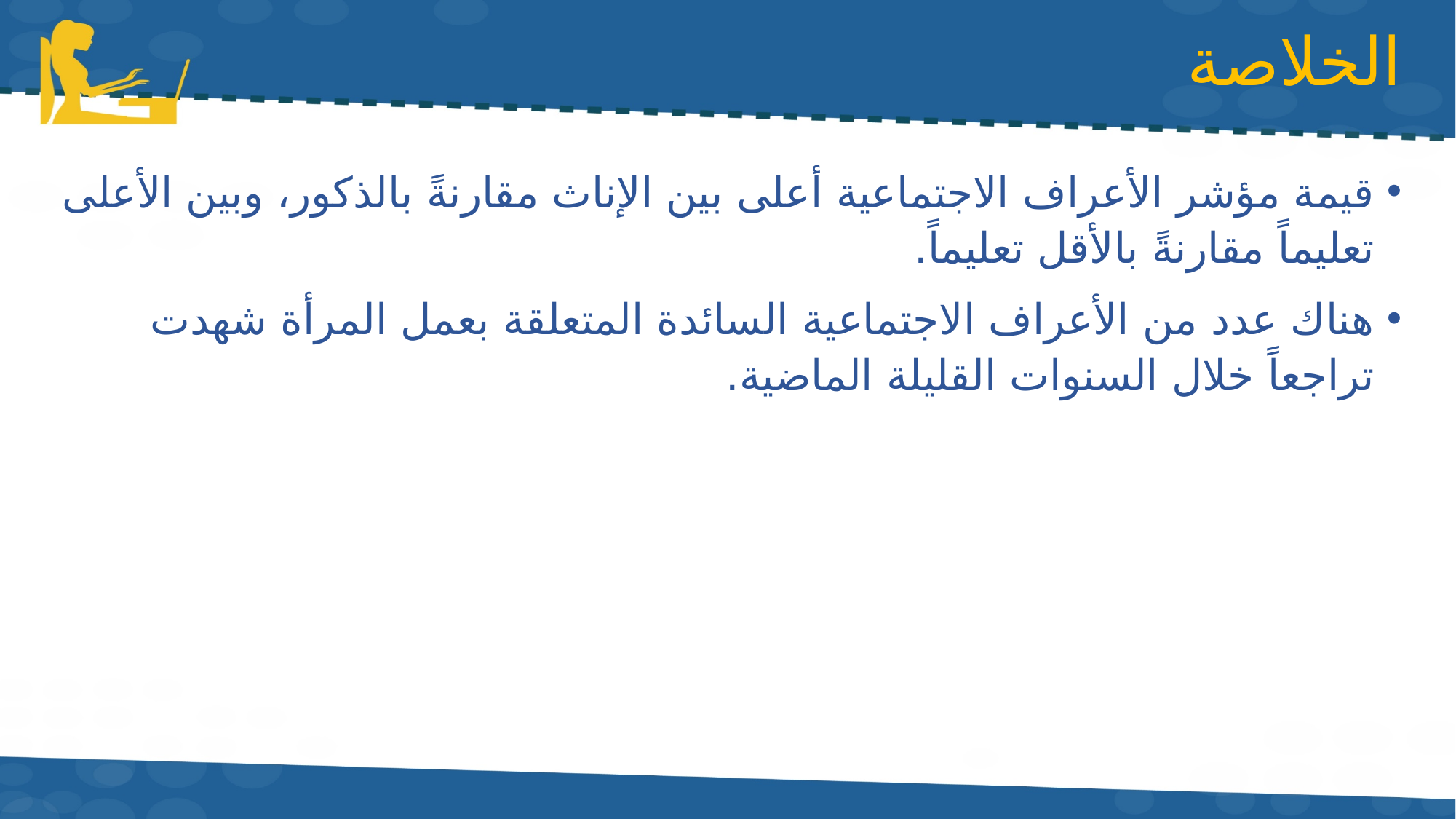

# الخلاصة
قيمة مؤشر الأعراف الاجتماعية أعلى بين الإناث مقارنةً بالذكور، وبين الأعلى تعليماً مقارنةً بالأقل تعليماً.
هناك عدد من الأعراف الاجتماعية السائدة المتعلقة بعمل المرأة شهدت تراجعاً خلال السنوات القليلة الماضية.